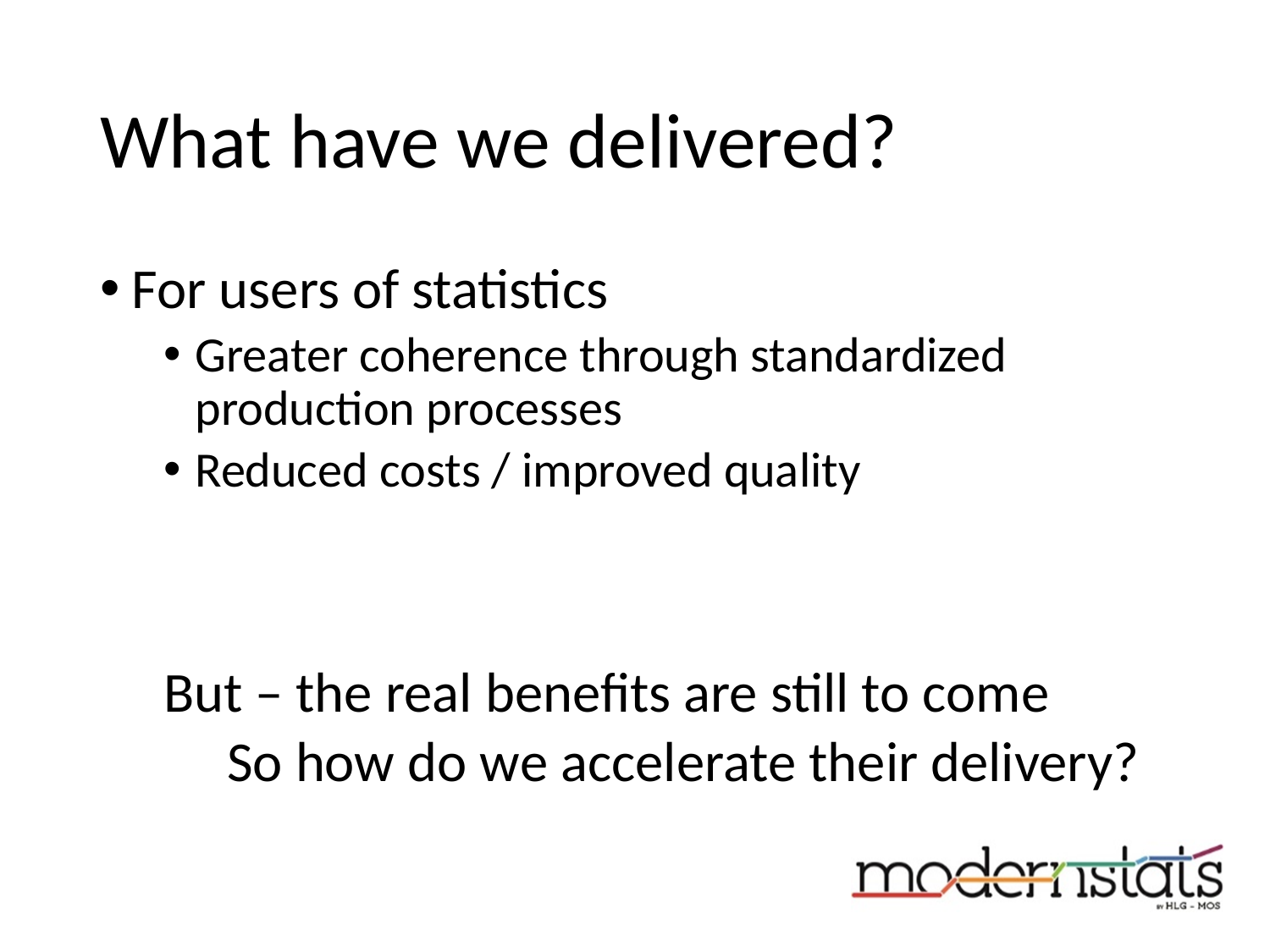

# What have we delivered?
For users of statistics
Greater coherence through standardized production processes
Reduced costs / improved quality

But – the real benefits are still to come
So how do we accelerate their delivery?